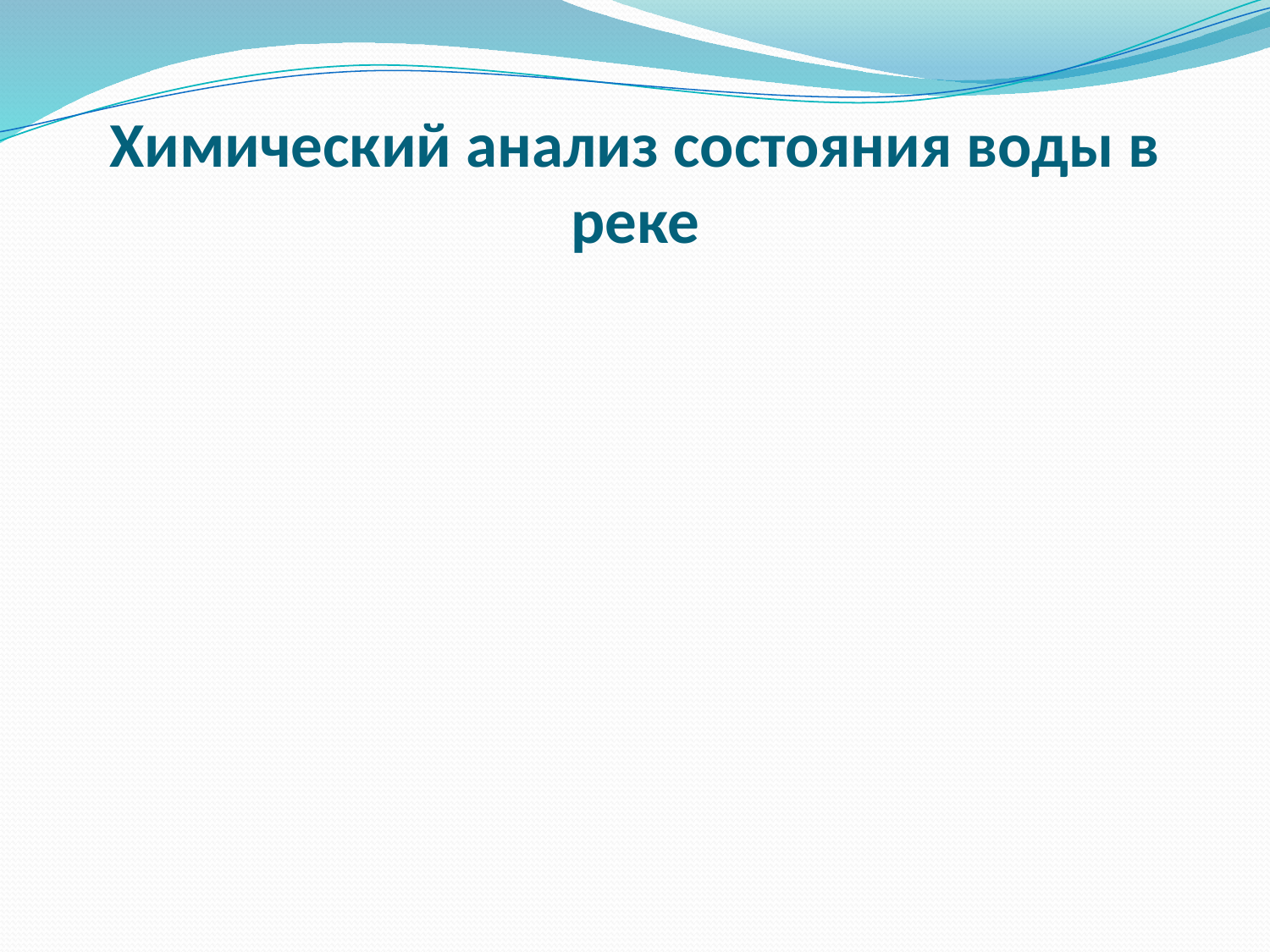

# Химический анализ состояния воды в реке